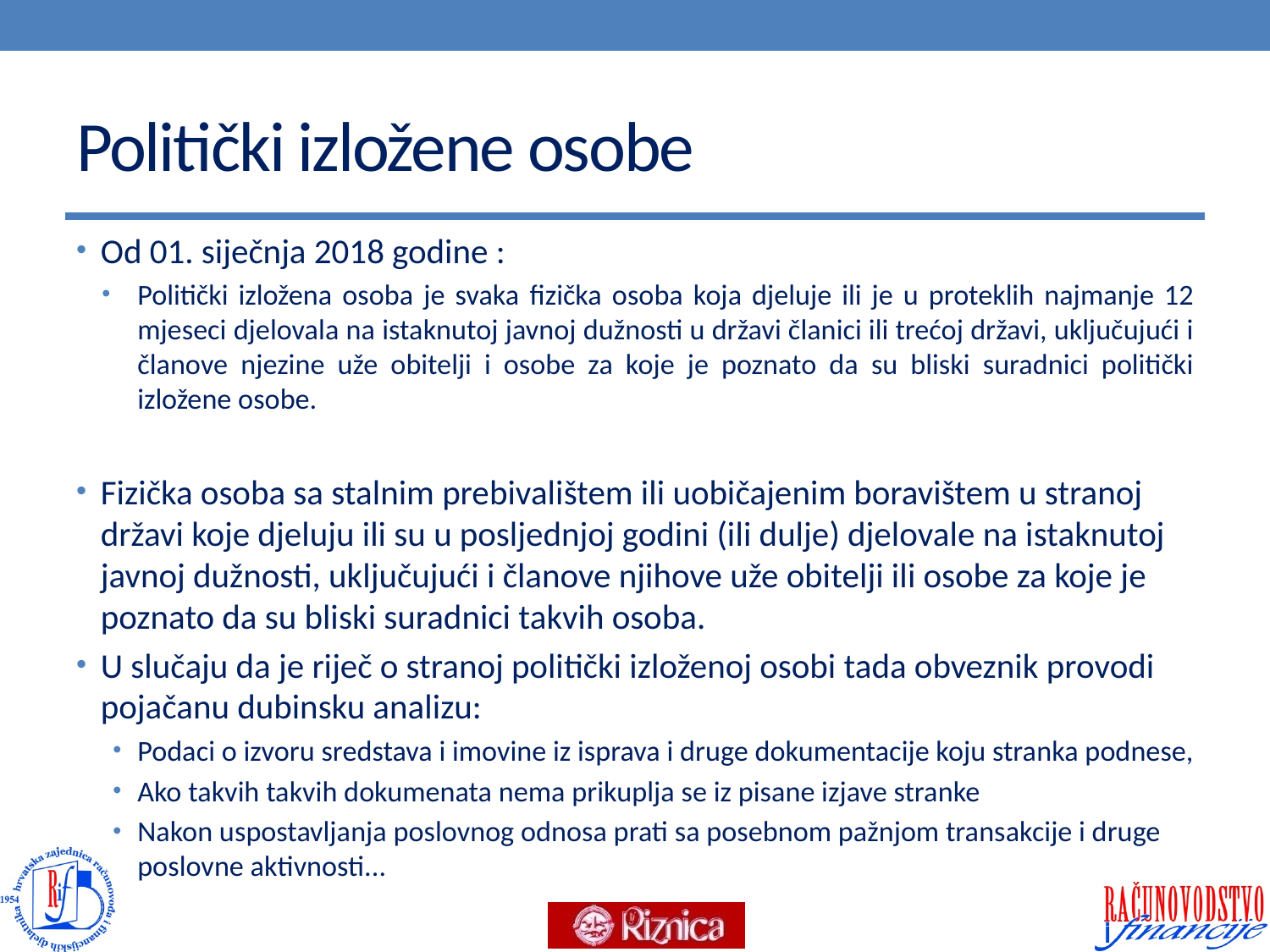

# Politički izložene osobe
Od 01. siječnja 2018 godine :
Politički izložena osoba je svaka fizička osoba koja djeluje ili je u proteklih najmanje 12 mjeseci djelovala na istaknutoj javnoj dužnosti u državi članici ili trećoj državi, uključujući i članove njezine uže obitelji i osobe za koje je poznato da su bliski suradnici politički izložene osobe.

Fizička osoba sa stalnim prebivalištem ili uobičajenim boravištem u stranoj državi koje djeluju ili su u posljednjoj godini (ili dulje) djelovale na istaknutoj javnoj dužnosti, uključujući i članove njihove uže obitelji ili osobe za koje je poznato da su bliski suradnici takvih osoba.
U slučaju da je riječ o stranoj politički izloženoj osobi tada obveznik provodi pojačanu dubinsku analizu:
Podaci o izvoru sredstava i imovine iz isprava i druge dokumentacije koju stranka podnese,
Ako takvih takvih dokumenata nema prikuplja se iz pisane izjave stranke
Nakon uspostavljanja poslovnog odnosa prati sa posebnom pažnjom transakcije i druge poslovne aktivnosti...